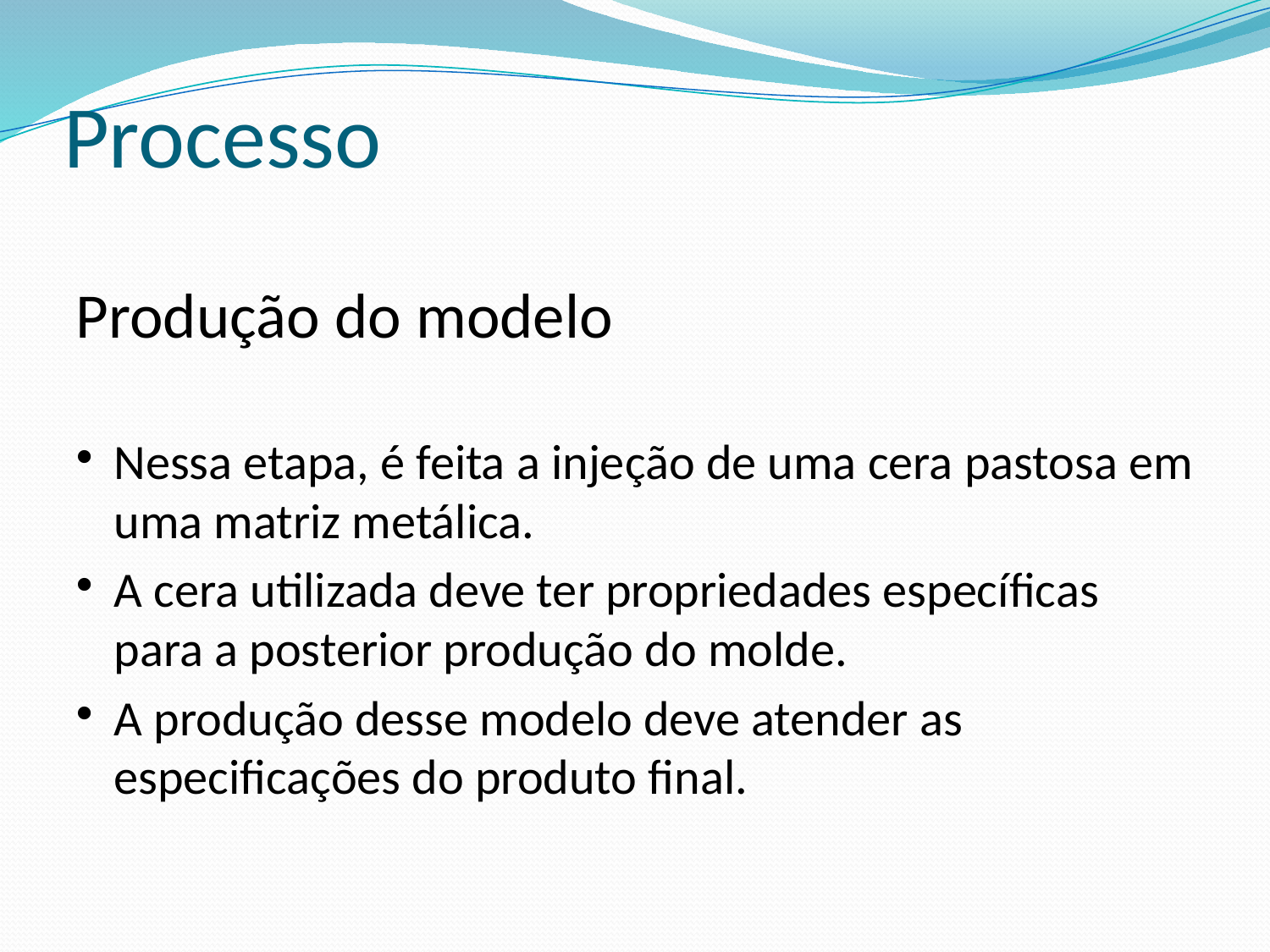

# Processo
Produção do modelo

Nessa etapa, é feita a injeção de uma cera pastosa em uma matriz metálica.
A cera utilizada deve ter propriedades específicas para a posterior produção do molde.
A produção desse modelo deve atender as especificações do produto final.